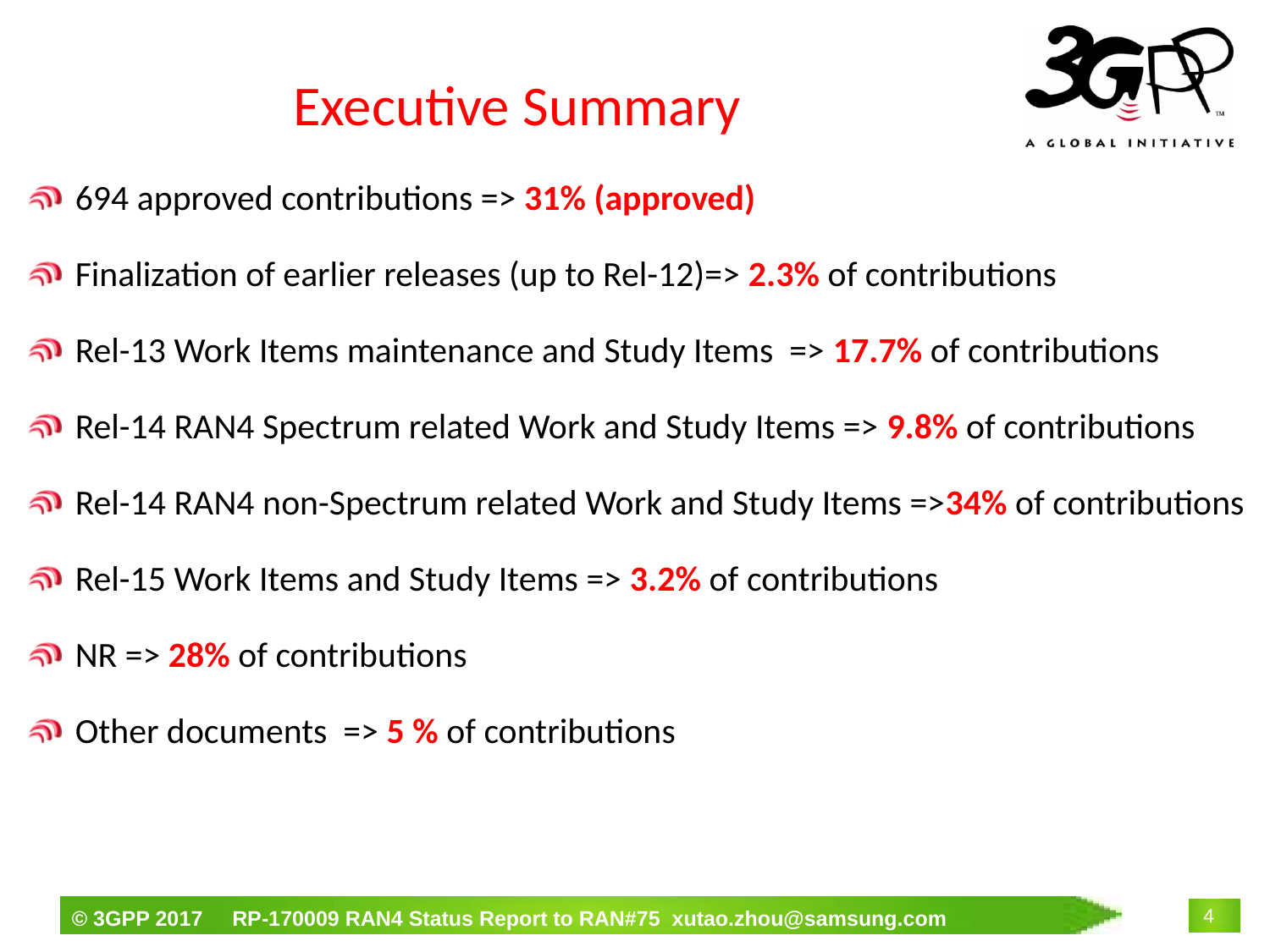

# Executive Summary
694 approved contributions => 31% (approved)

Finalization of earlier releases (up to Rel-12)=> 2.3% of contributions

Rel-13 Work Items maintenance and Study Items  => 17.7% of contributions

Rel-14 RAN4 Spectrum related Work and Study Items => 9.8% of contributions

Rel-14 RAN4 non-Spectrum related Work and Study Items =>34% of contributions

Rel-15 Work Items and Study Items => 3.2% of contributions

NR => 28% of contributions

Other documents  => 5 % of contributions